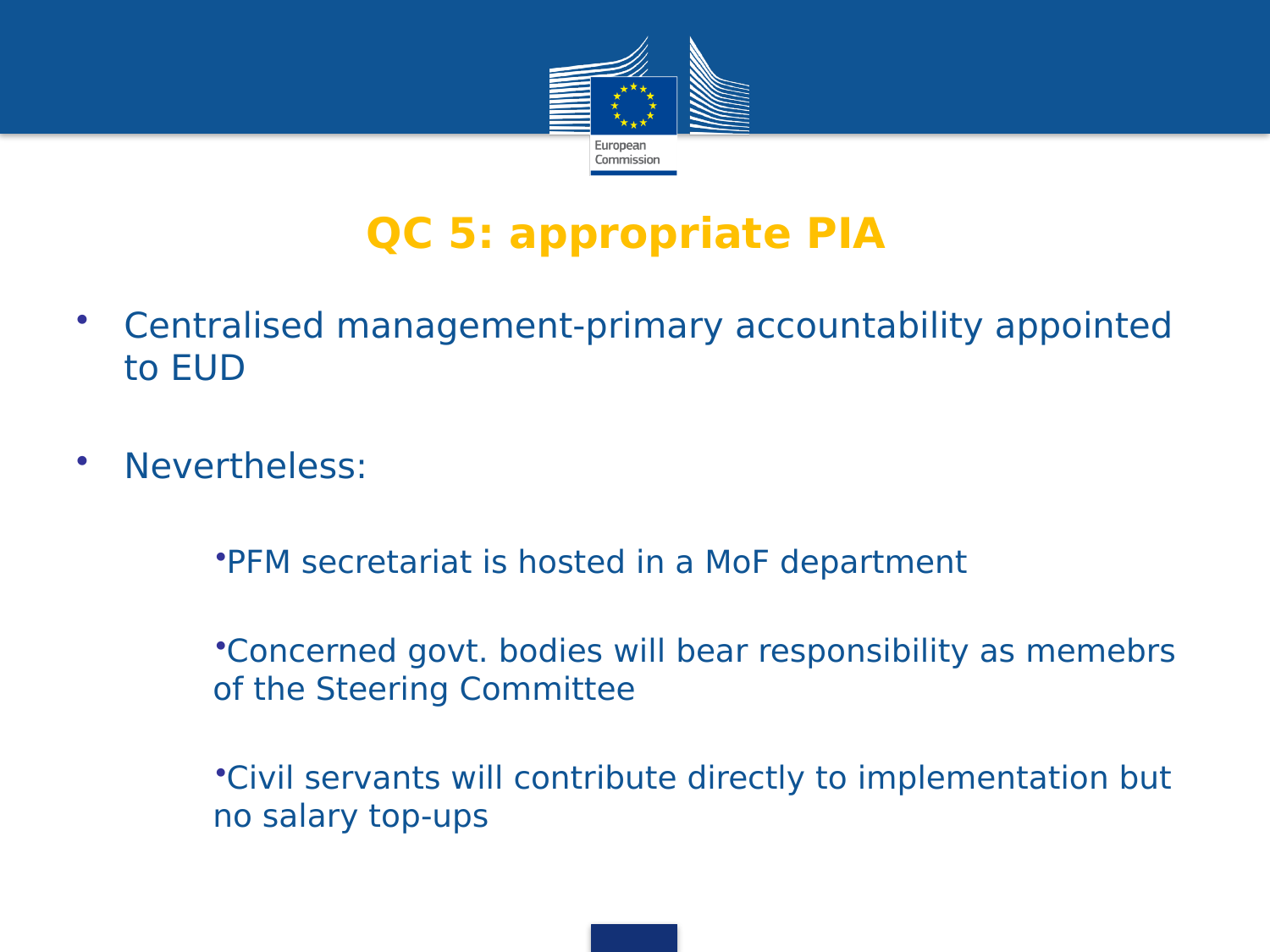

# QC 5: appropriate PIA
Centralised management-primary accountability appointed to EUD

Nevertheless:

PFM secretariat is hosted in a MoF department

Concerned govt. bodies will bear responsibility as memebrs of the Steering Committee

Civil servants will contribute directly to implementation but no salary top-ups